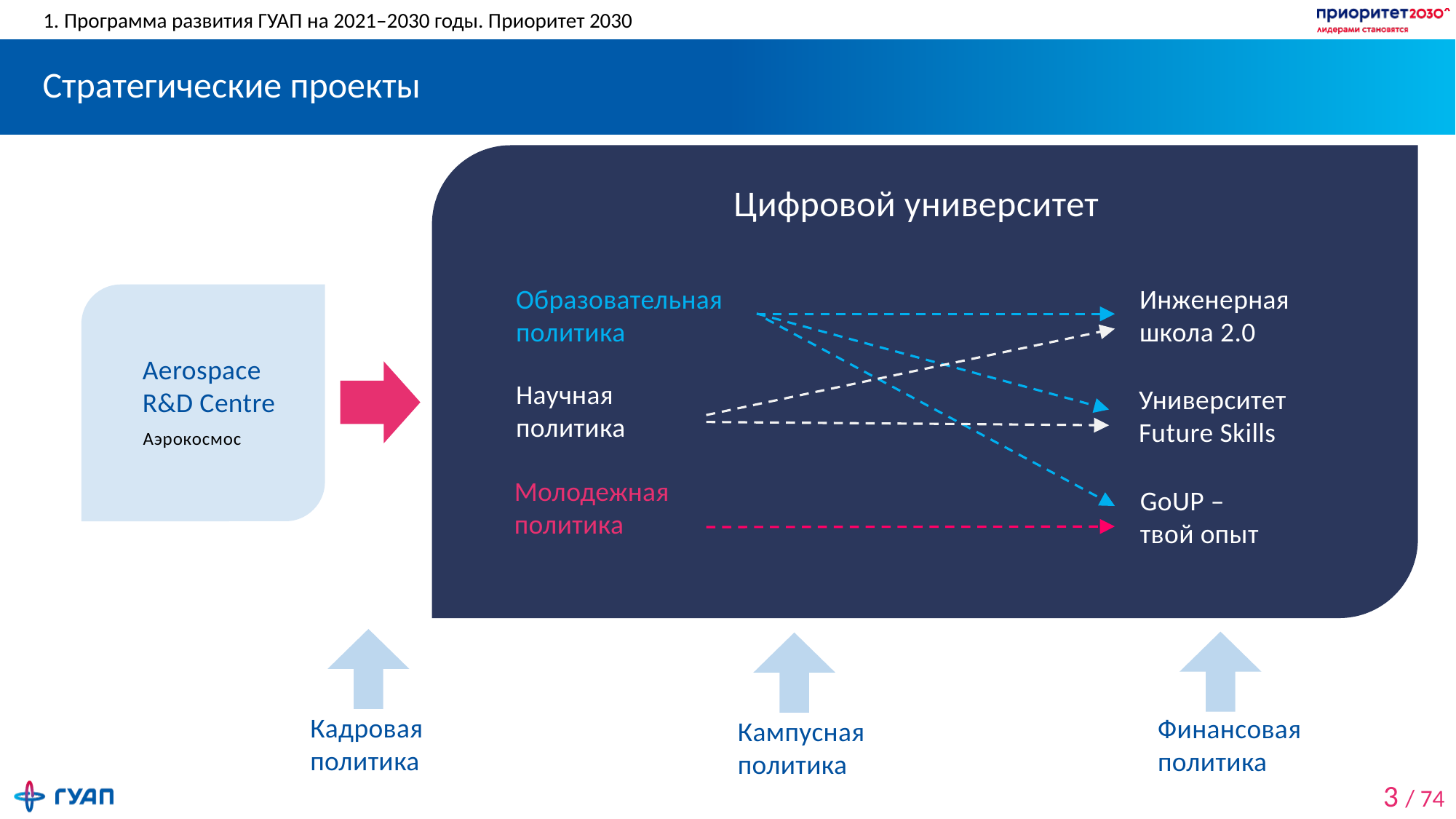

1. Программа развития ГУАП на 2021–2030 годы. Приоритет 2030
# Стратегические проекты

Цифровой университет
Образовательная политика
Инженерная
школа 2.0

Aerospace
R&D Centre

Научная
политика
Университет
Future Skills
Аэрокосмос
Молодежная политика
GoUP –
твой опыт

Кадровая политика
Финансовая политика
Кампусная политика